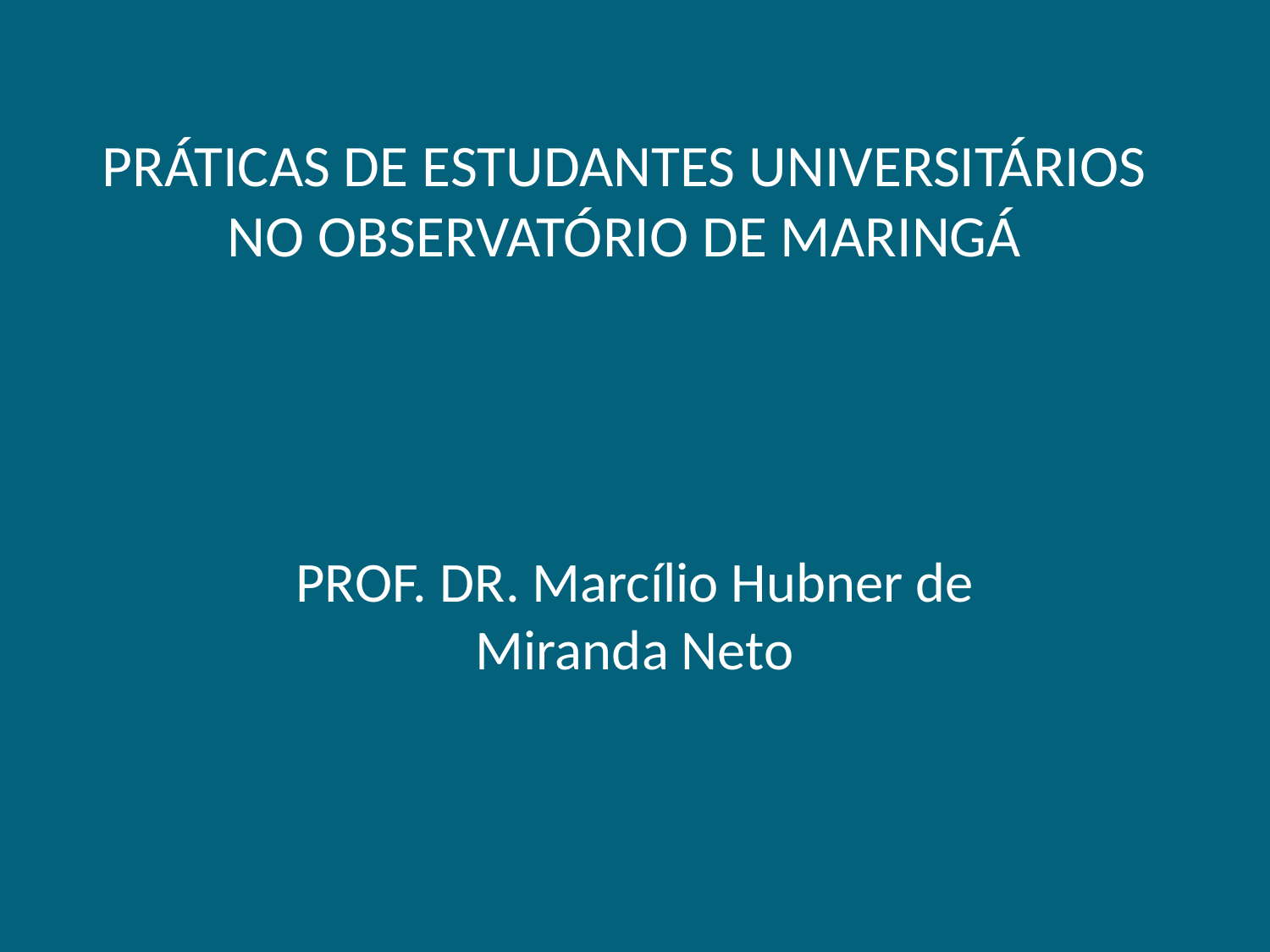

# PRÁTICAS DE ESTUDANTES UNIVERSITÁRIOS NO OBSERVATÓRIO DE MARINGÁ
PROF. DR. Marcílio Hubner de Miranda Neto